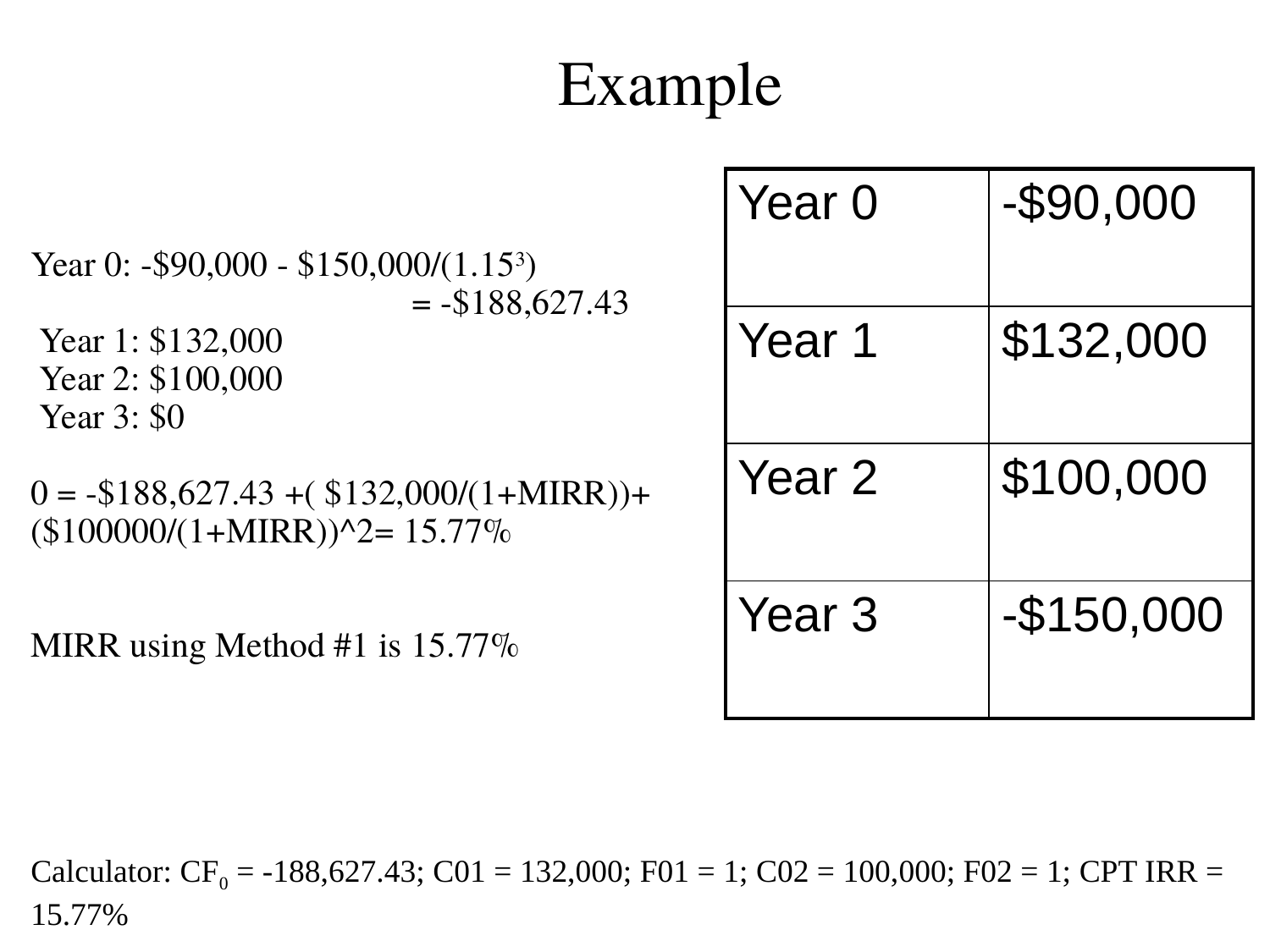

Example
| Year 0 | -$90,000 |
| --- | --- |
| Year 1 | $132,000 |
| Year 2 | $100,000 |
| Year 3 | -$150,000 |
Year 0: -$90,000 - $150,000/(1.153)
			= -$188,627.43
 Year 1: $132,000
 Year 2: $100,000
 Year 3: $0

0 = -$188,627.43 +( $132,000/(1+MIRR))+($100000/(1+MIRR))^2= 15.77%

MIRR using Method #1 is 15.77%

Calculator: CF0 = -188,627.43; C01 = 132,000; F01 = 1; C02 = 100,000; F02 = 1; CPT IRR = 15.77%